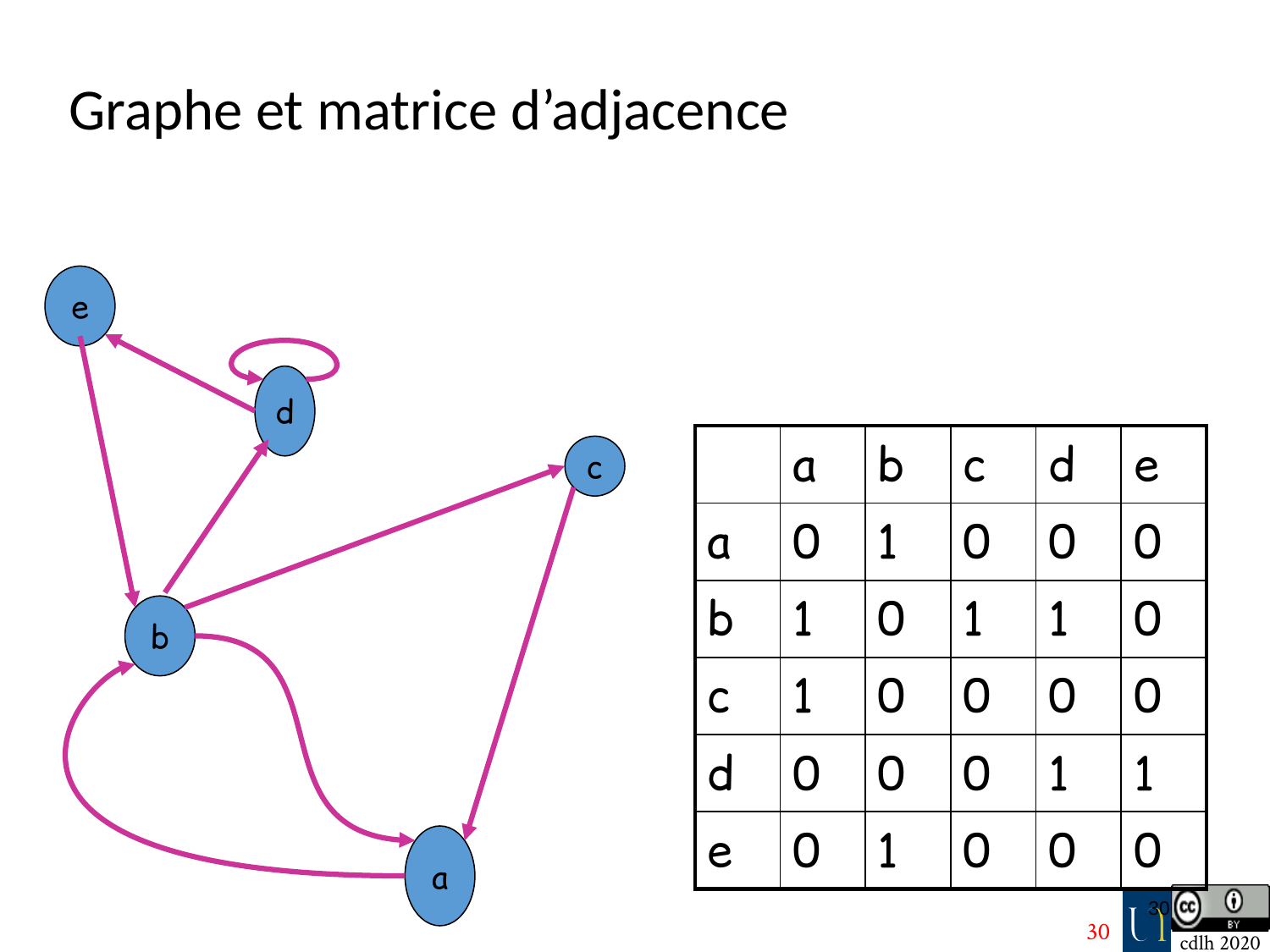

# Graphe et matrice d’adjacence
e
d
|  | a | b | c | d | e |
| --- | --- | --- | --- | --- | --- |
| a | 0 | 1 | 0 | 0 | 0 |
| b | 1 | 0 | 1 | 1 | 0 |
| c | 1 | 0 | 0 | 0 | 0 |
| d | 0 | 0 | 0 | 1 | 1 |
| e | 0 | 1 | 0 | 0 | 0 |
c
b
a
30